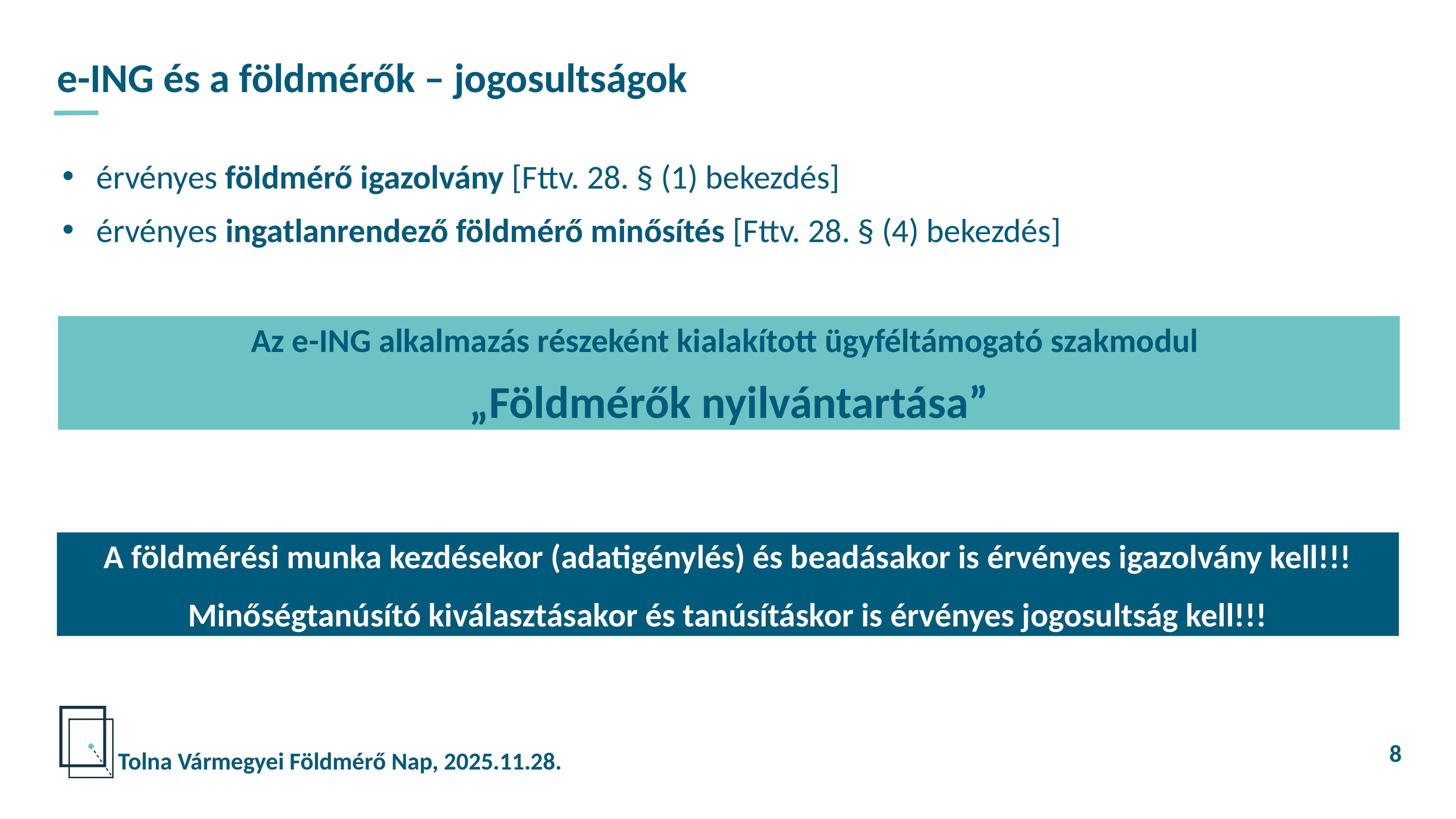

e-ING és a földmérők – jogosultságok
érvényes földmérő igazolvány [Fttv. 28. § (1) bekezdés]
érvényes ingatlanrendező földmérő minősítés [Fttv. 28. § (4) bekezdés]
Az e-ING alkalmazás részeként kialakított ügyféltámogató szakmodul
„Földmérők nyilvántartása”
A földmérési munka kezdésekor (adatigénylés) és beadásakor is érvényes igazolvány kell!!!
Minőségtanúsító kiválasztásakor és tanúsításkor is érvényes jogosultság kell!!!
8